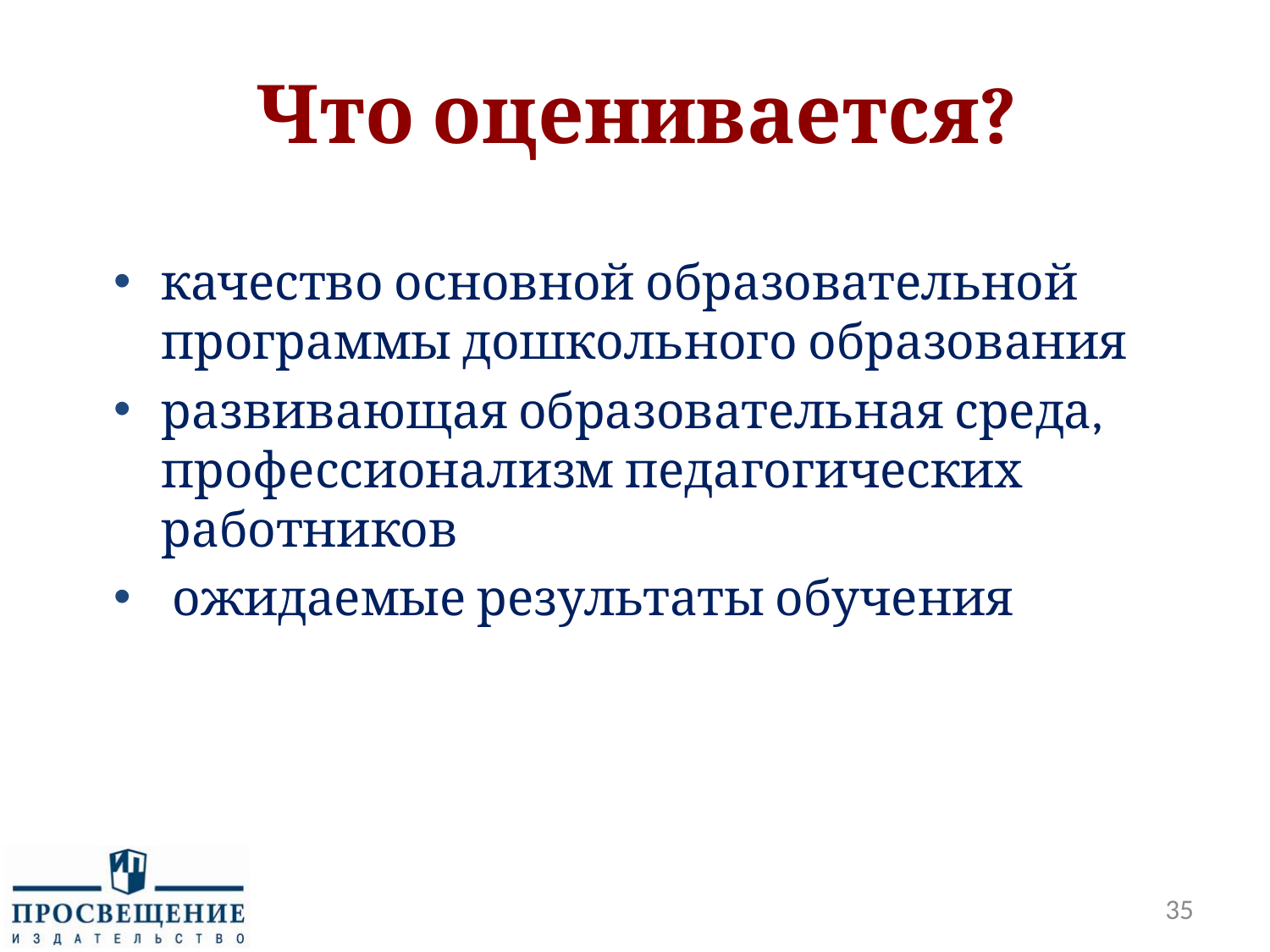

# Что оценивается?
качество основной образовательной программы дошкольного образования
развивающая образовательная среда, профессионализм педагогических работников
 ожидаемые результаты обучения
35